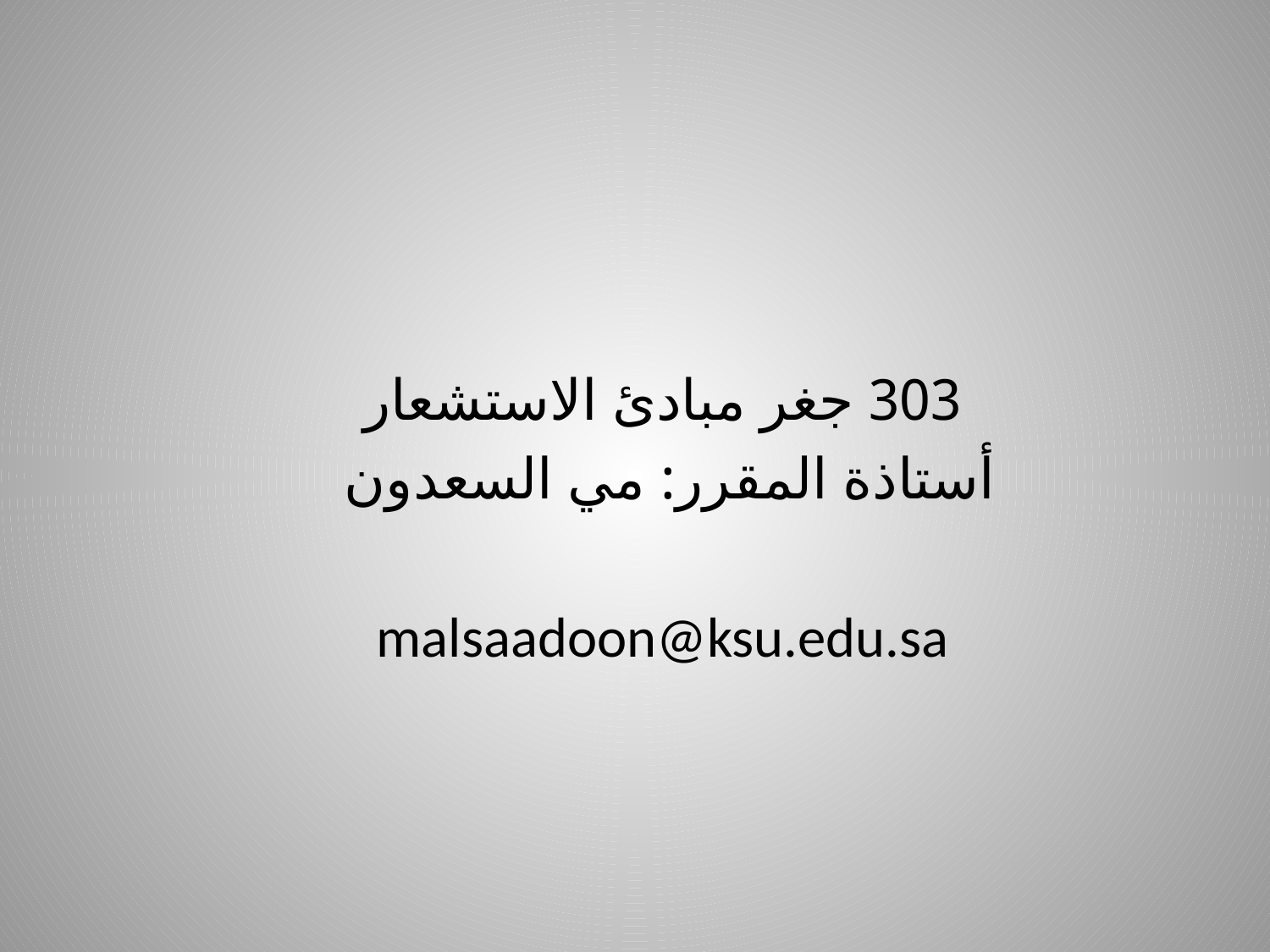

303 جغر مبادئ الاستشعار
أستاذة المقرر: مي السعدون

malsaadoon@ksu.edu.sa